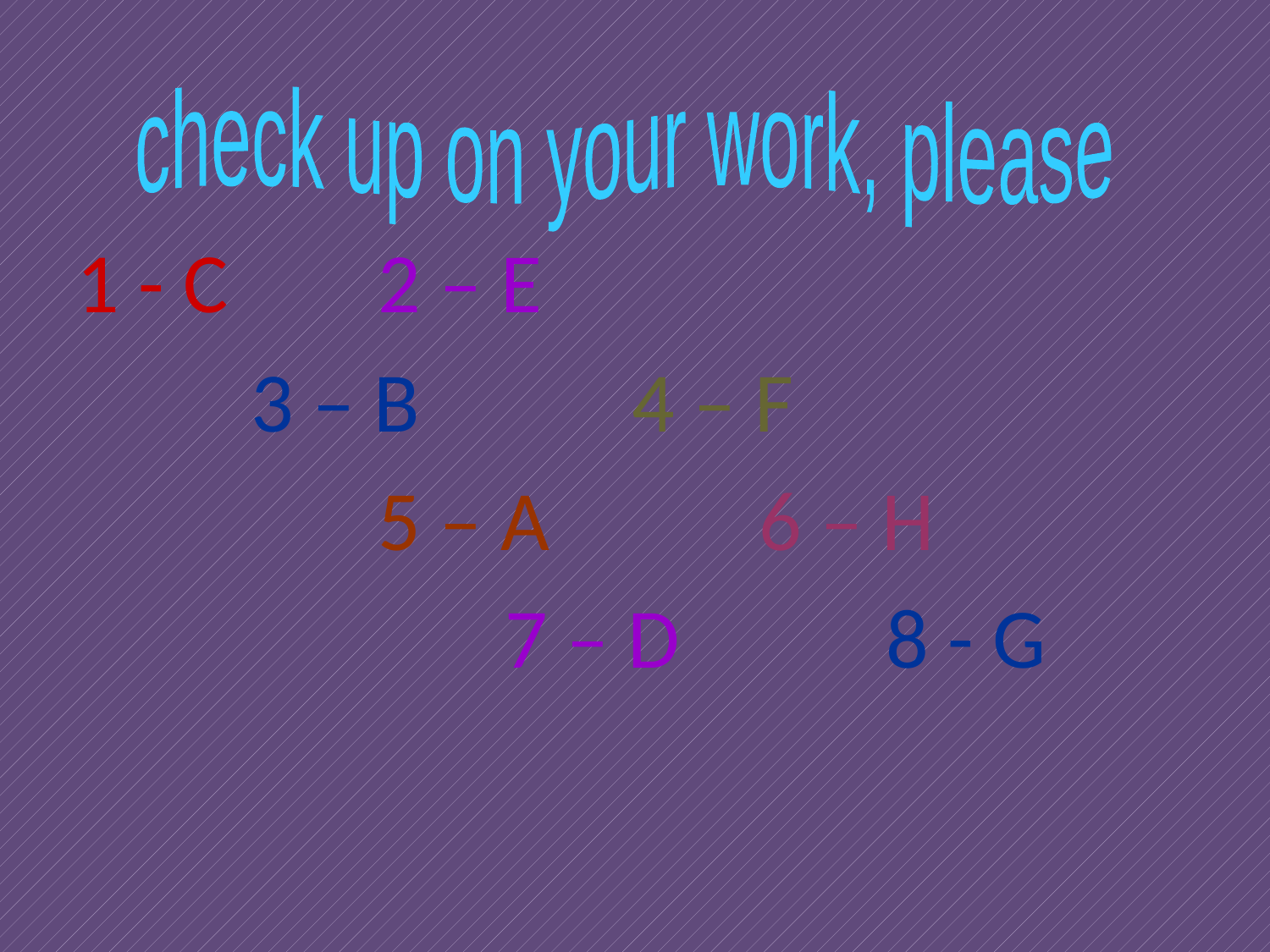

check up on your work, please
1 - C		2 – E
		3 – B		4 – F
			5 – A		6 – H
				7 – D		8 - G